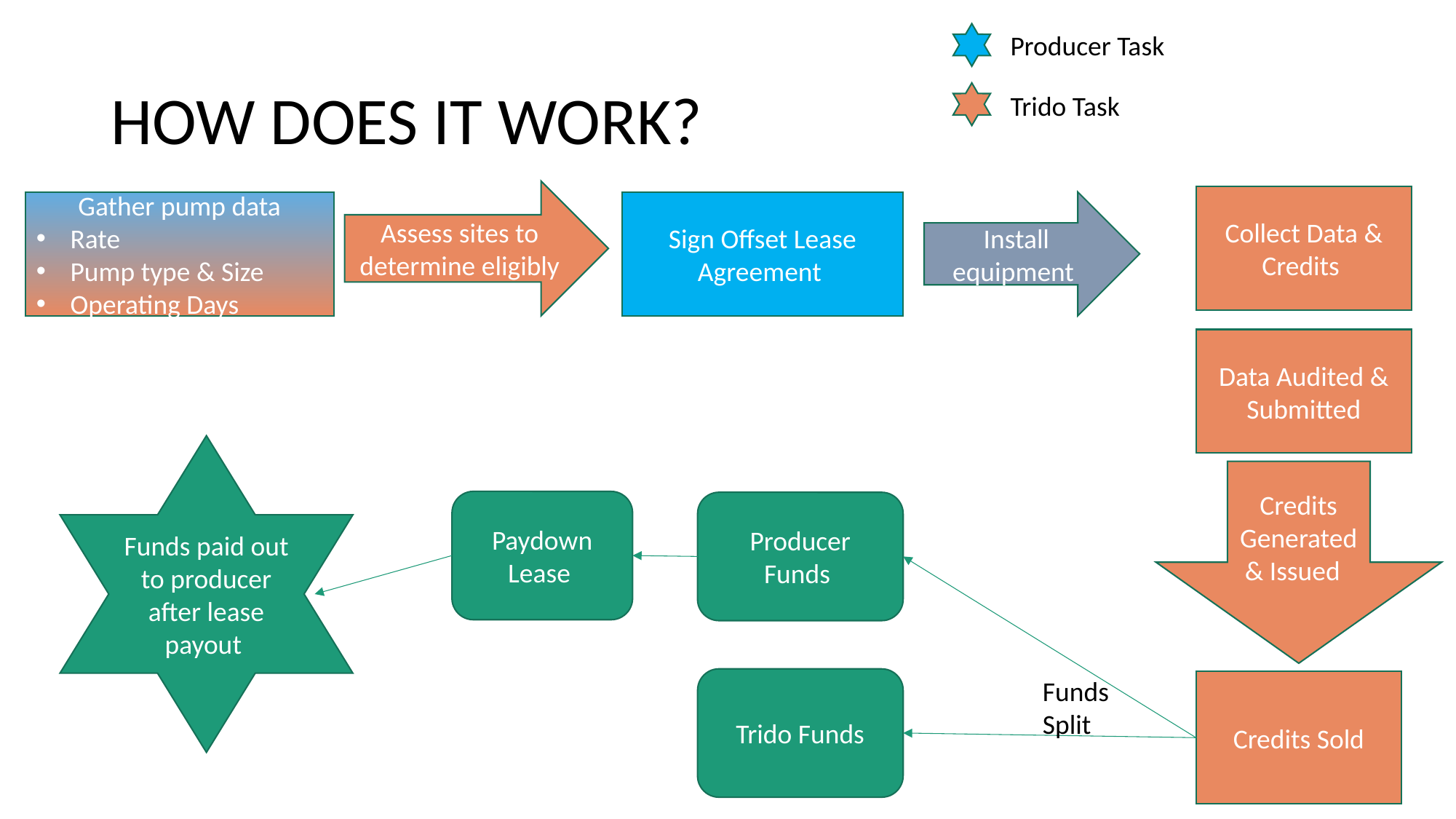

Producer Task

# HOW DOES IT WORK?

Trido Task
Assess sites to determine eligibly
Collect Data & Credits
Gather pump data
Rate
Pump type & Size
Operating Days
Sign Offset Lease Agreement
Install equipment
Data Audited & Submitted
Funds paid out to producer after lease payout
Credits Generated
& Issued
Paydown Lease
Producer Funds
Funds  Split
Trido Funds
Credits Sold